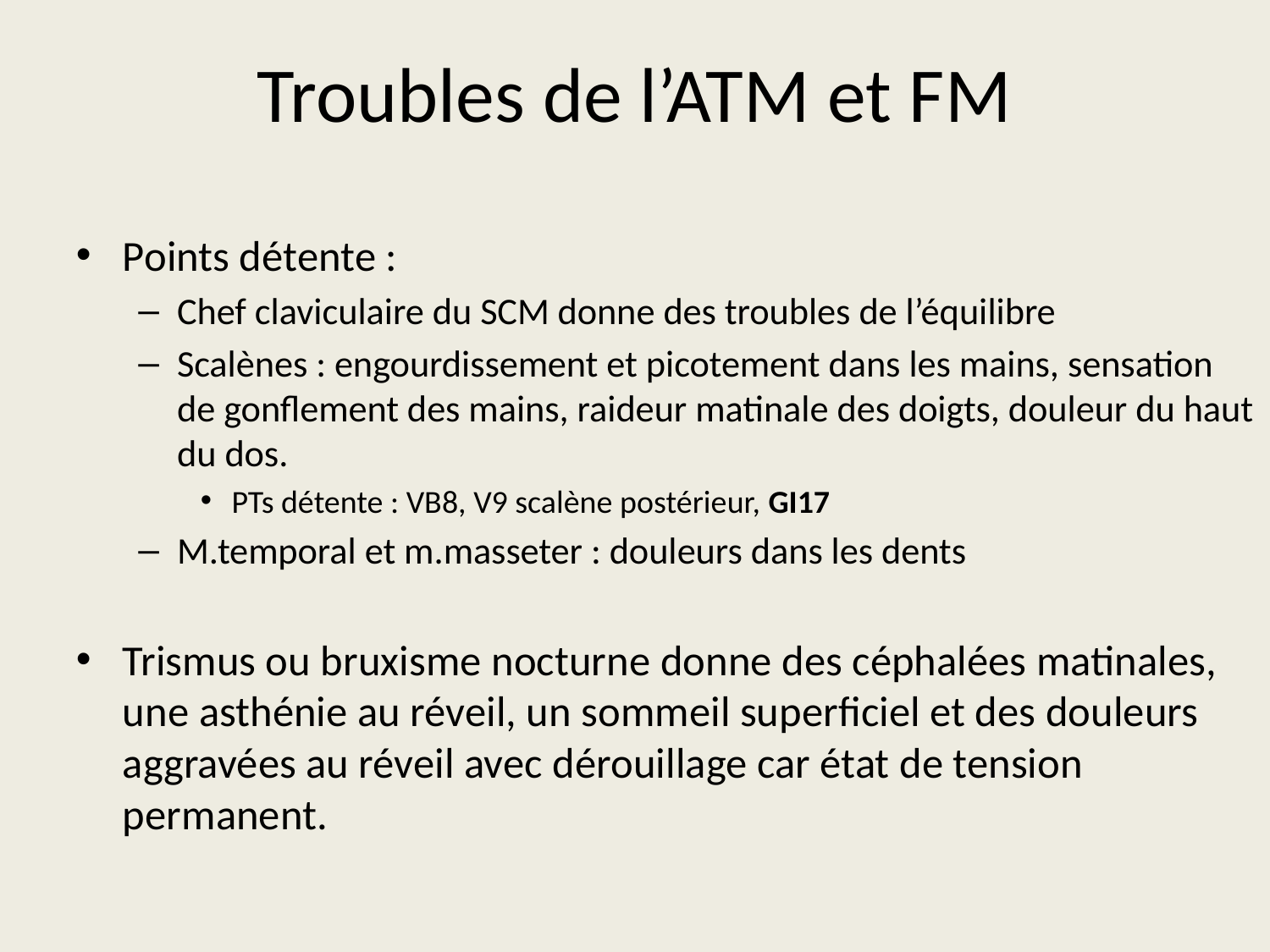

# Troubles de l’ATM et FM
Points détente :
Chef claviculaire du SCM donne des troubles de l’équilibre
Scalènes : engourdissement et picotement dans les mains, sensation de gonflement des mains, raideur matinale des doigts, douleur du haut du dos.
PTs détente : VB8, V9 scalène postérieur, GI17
M.temporal et m.masseter : douleurs dans les dents

Trismus ou bruxisme nocturne donne des céphalées matinales, une asthénie au réveil, un sommeil superficiel et des douleurs aggravées au réveil avec dérouillage car état de tension permanent.